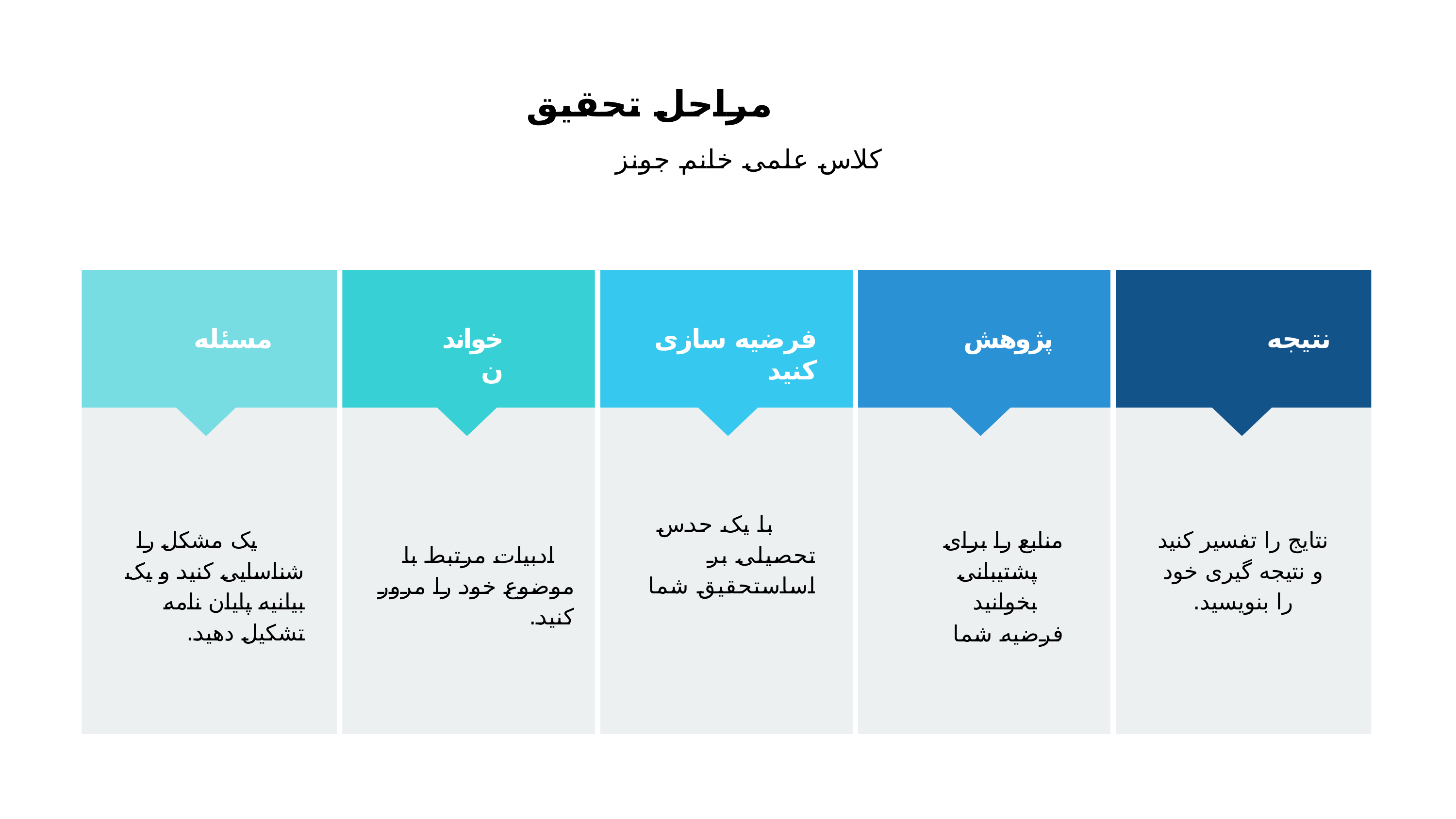

# مراحل تحقیق
کلاس علمی خانم جونز

مسئله
خواندن
فرضیه سازی کنید
پژوهش
نتیجه

با یک حدس تحصیلی بر اساستحقیق شما
یک مشکل را شناسایی کنید و یک بیانیه پایان نامه تشکیل دهید.
منابع را برای پشتیبانی بخوانید
فرضیه شما
نتایج را تفسیر کنید و نتیجه گیری خود را بنویسید.
ادبیات مرتبط با موضوع خود را مرور کنید.